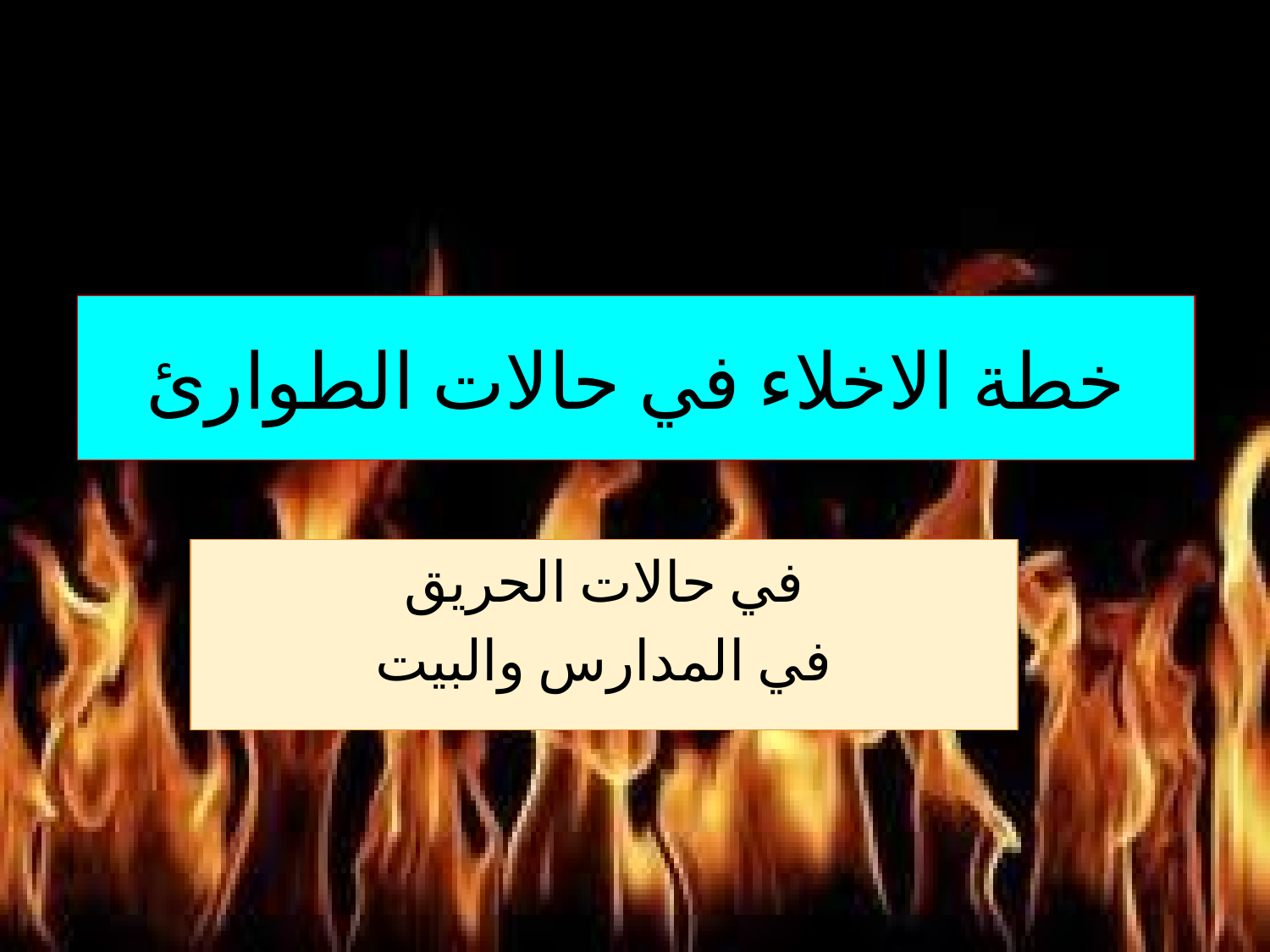

# خطة الاخلاء في حالات الطوارئ
في حالات الحريق
في المدارس والبيت